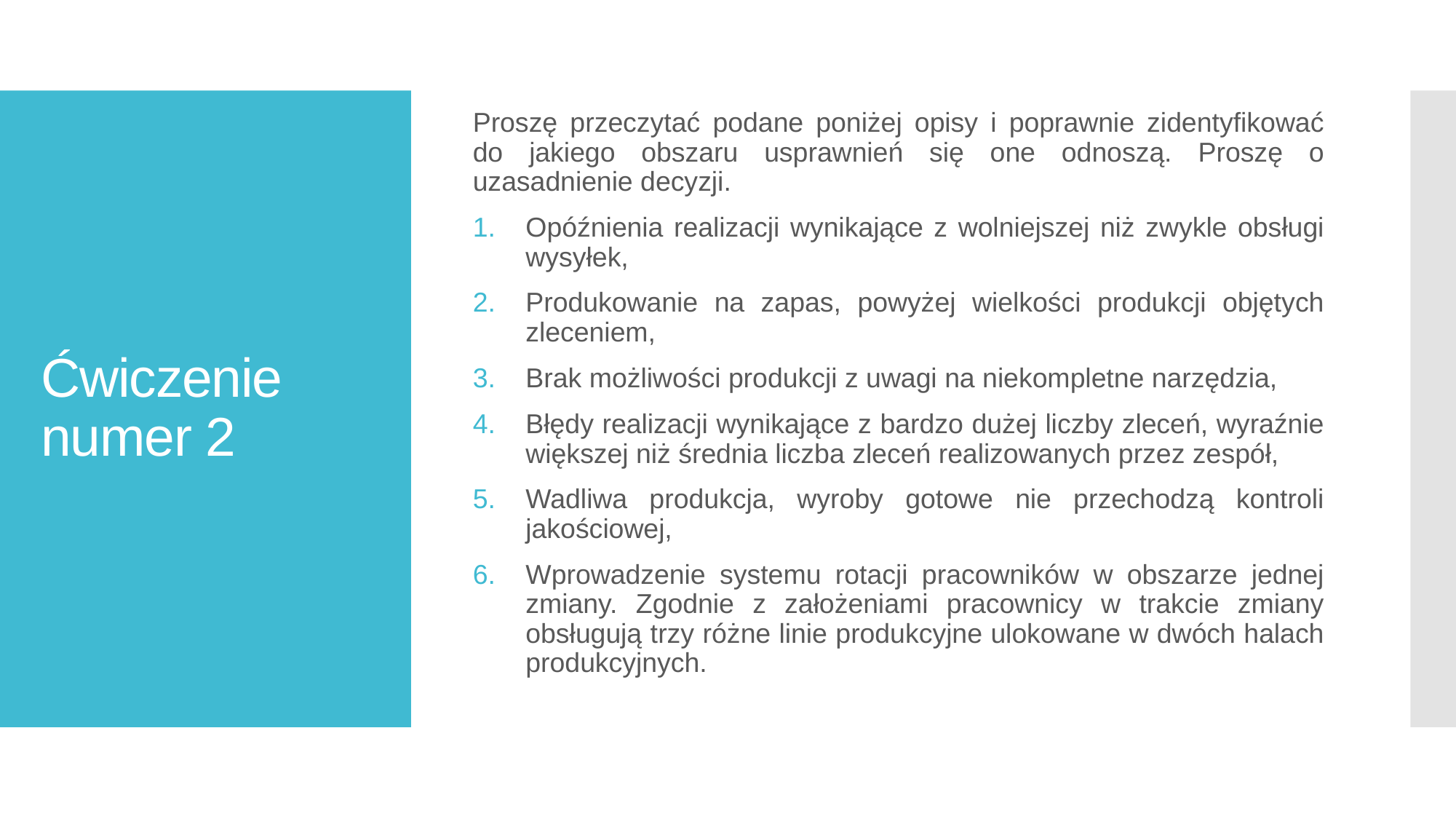

Proszę przeczytać podane poniżej opisy i poprawnie zidentyfikować do jakiego obszaru usprawnień się one odnoszą. Proszę o uzasadnienie decyzji.
Opóźnienia realizacji wynikające z wolniejszej niż zwykle obsługi wysyłek,
Produkowanie na zapas, powyżej wielkości produkcji objętych zleceniem,
Brak możliwości produkcji z uwagi na niekompletne narzędzia,
Błędy realizacji wynikające z bardzo dużej liczby zleceń, wyraźnie większej niż średnia liczba zleceń realizowanych przez zespół,
Wadliwa produkcja, wyroby gotowe nie przechodzą kontroli jakościowej,
Wprowadzenie systemu rotacji pracowników w obszarze jednej zmiany. Zgodnie z założeniami pracownicy w trakcie zmiany obsługują trzy różne linie produkcyjne ulokowane w dwóch halach produkcyjnych.

# Ćwiczenie numer 2